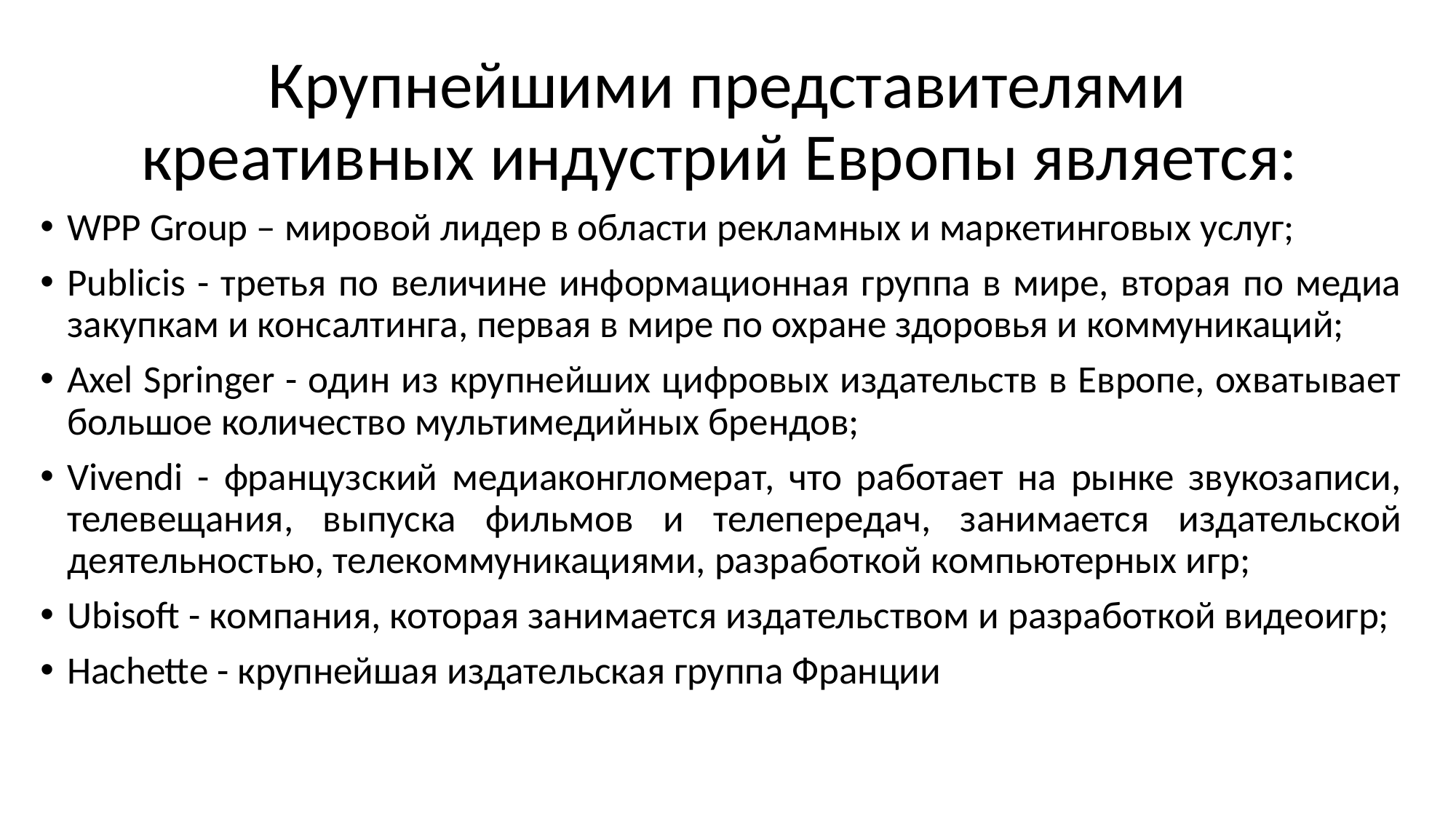

# Крупнейшими представителями креативных индустрий Европы является:
WPP Group – мировой лидер в области рекламных и маркетинговых услуг;
Publicis - третья по величине информационная группа в мире, вторая по медиа закупкам и консалтинга, первая в мире по охране здоровья и коммуникаций;
Axel Springer - один из крупнейших цифровых издательств в Европе, охватывает большое количество мультимедийных брендов;
Vivendi - французский медиаконгломерат, что работает на рынке звукозаписи, телевещания, выпуска фильмов и телепередач, занимается издательской деятельностью, телекоммуникациями, разработкой компьютерных игр;
Ubisoft - компания, которая занимается издательством и разработкой видеоигр;
Hachette - крупнейшая издательская группа Франции